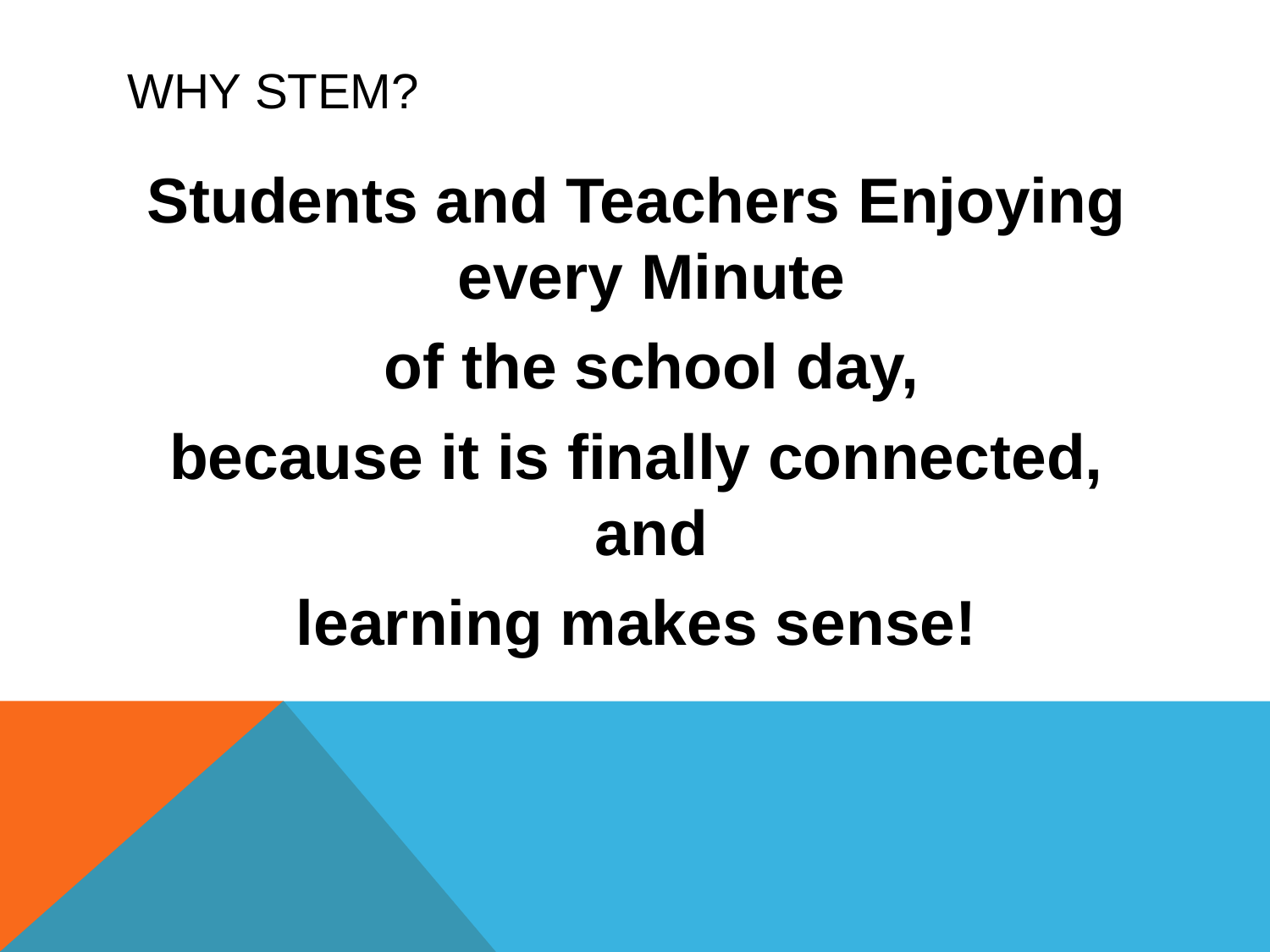

# Why STEM?
Students and Teachers Enjoying every Minute
	of the school day,
because it is finally connected, and
learning makes sense!